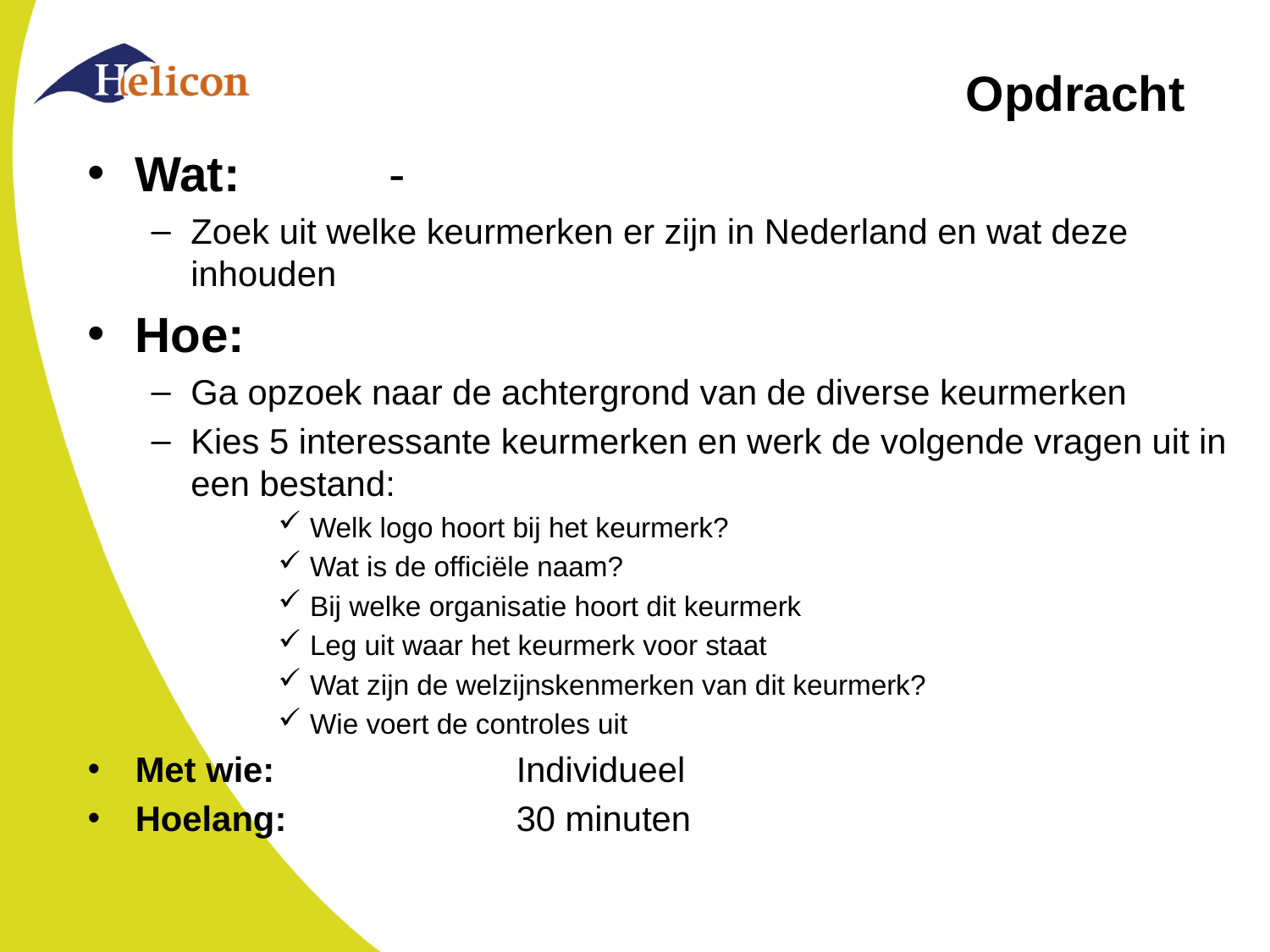

# Opdracht
Wat:		-
Zoek uit welke keurmerken er zijn in Nederland en wat deze inhouden
Hoe:
Ga opzoek naar de achtergrond van de diverse keurmerken
Kies 5 interessante keurmerken en werk de volgende vragen uit in een bestand:
Welk logo hoort bij het keurmerk?
Wat is de officiële naam?
Bij welke organisatie hoort dit keurmerk
Leg uit waar het keurmerk voor staat
Wat zijn de welzijnskenmerken van dit keurmerk?
Wie voert de controles uit
Met wie:		Individueel
Hoelang:		30 minuten